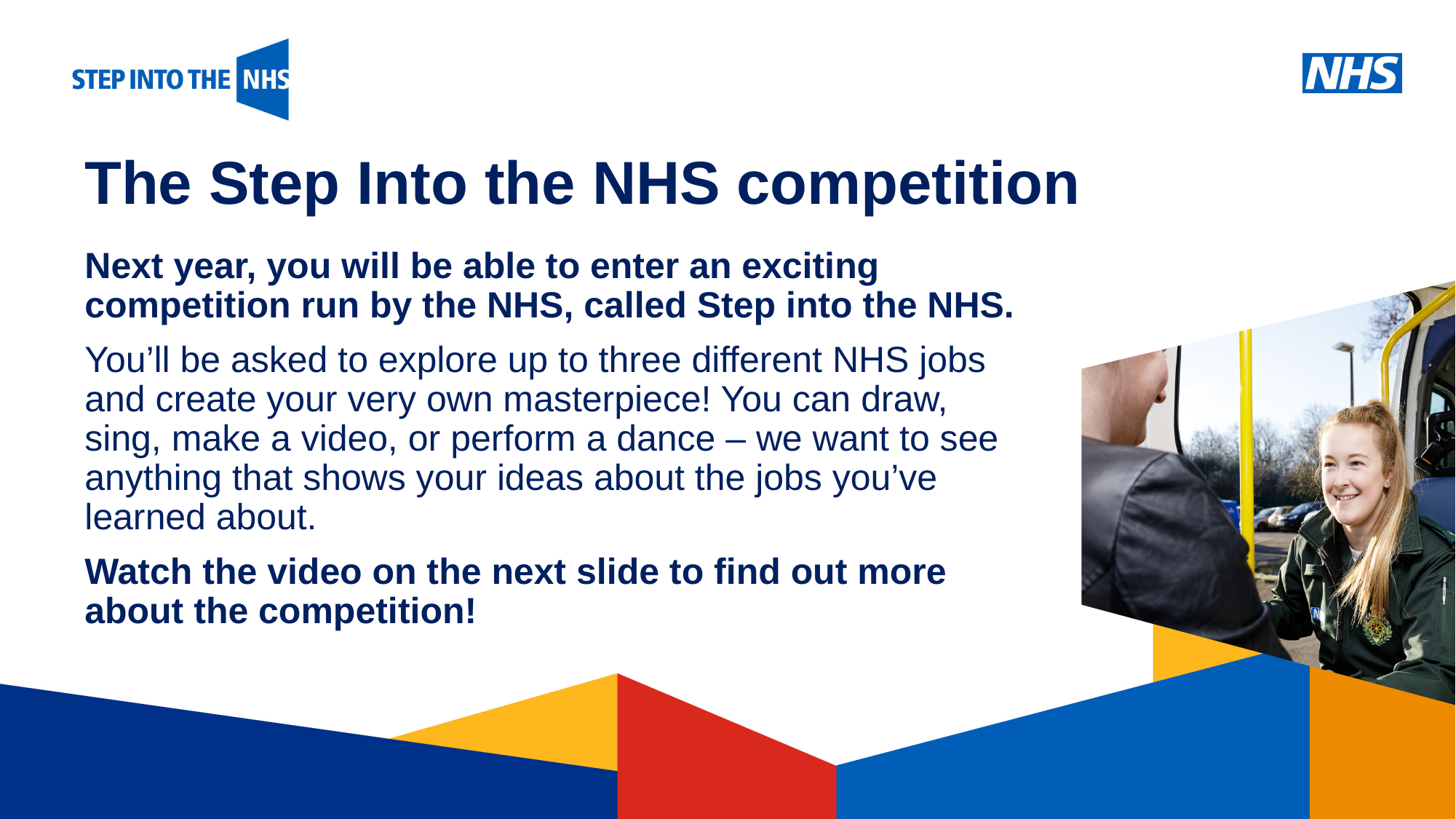

# The Step Into the NHS competition
Next year, you will be able to enter an exciting competition run by the NHS, called Step into the NHS.
You’ll be asked to explore up to three different NHS jobs and create your very own masterpiece! You can draw, sing, make a video, or perform a dance – we want to see anything that shows your ideas about the jobs you’ve learned about.
Watch the video on the next slide to find out more about the competition!